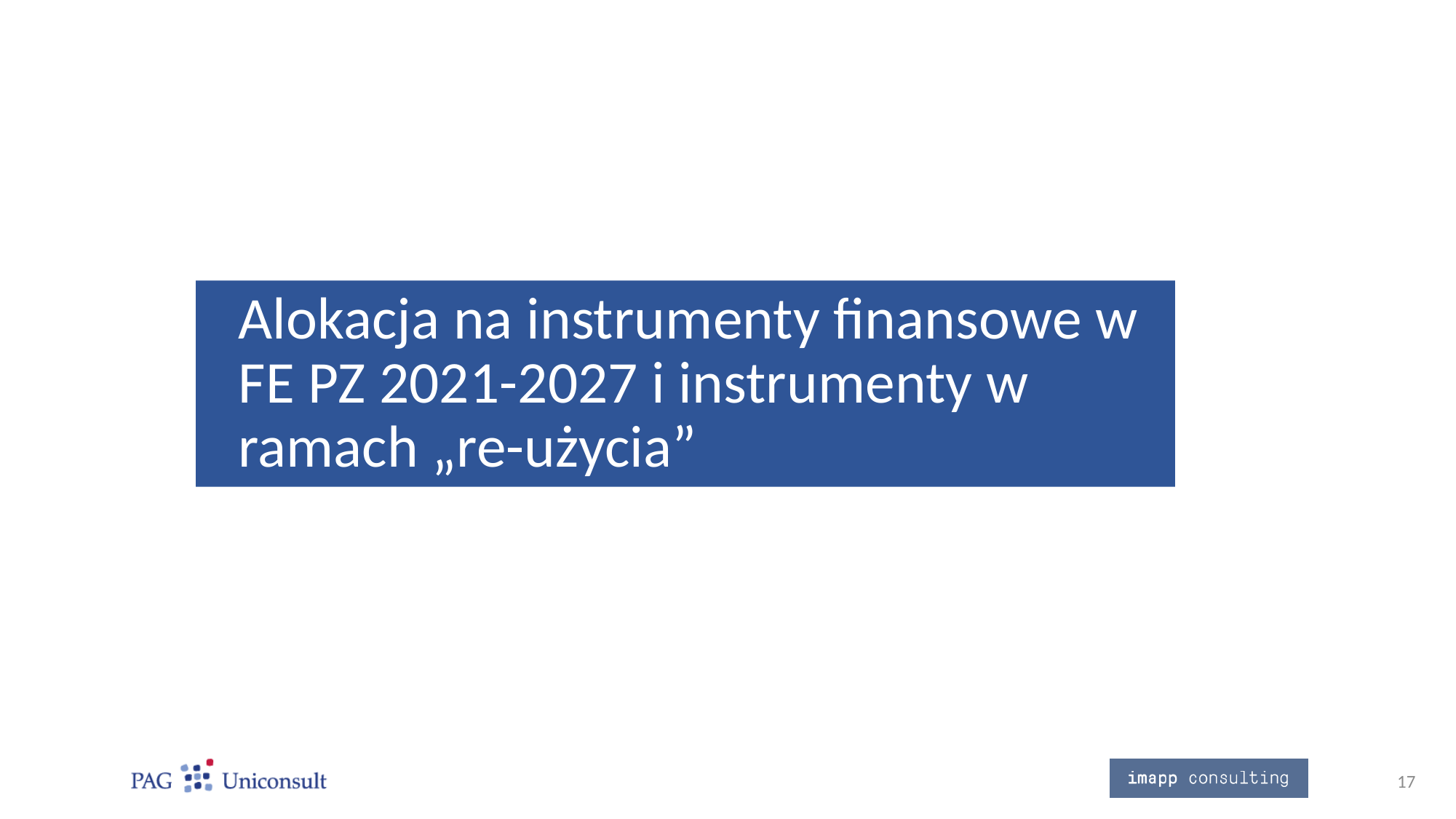

# Alokacja na instrumenty finansowe w FE PZ 2021-2027 i instrumenty w ramach „re-użycia”
17